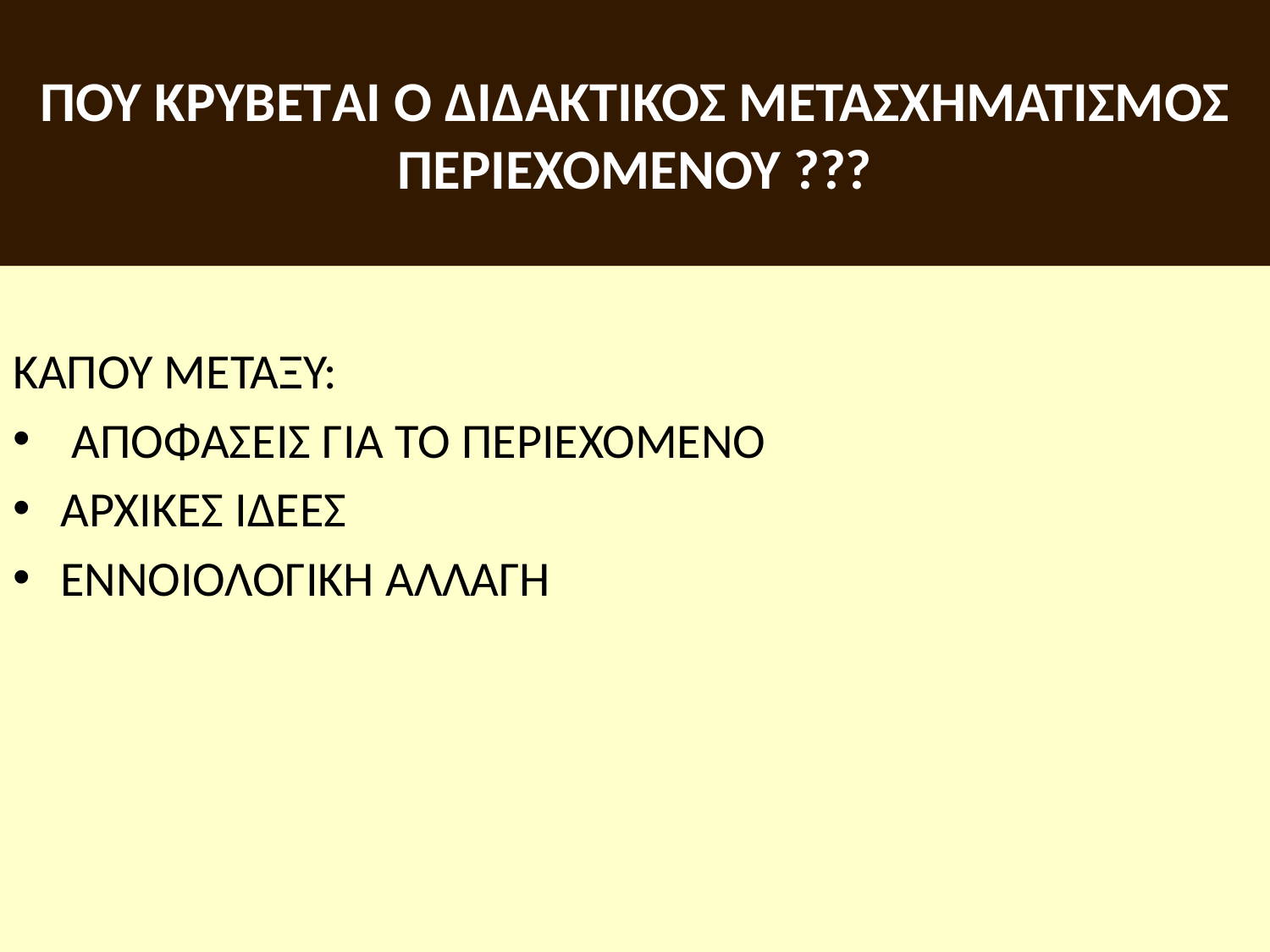

# ΠΟΥ ΚΡΥΒΕΤAI Ο ΔΙΔΑΚΤΙΚΟΣ ΜΕΤΑΣΧΗΜΑΤΙΣΜΟΣ ΠΕΡΙΕΧΟΜΕΝΟΥ ???

ΚΑΠΟΥ ΜΕΤΑΞΥ:
 ΑΠΟΦΑΣΕΙΣ ΓΙΑ ΤΟ ΠΕΡΙΕΧΟΜΕΝΟ
ΑΡΧΙΚΕΣ ΙΔΕΕΣ
ΕΝΝΟΙΟΛΟΓΙΚΗ ΑΛΛΑΓΗ